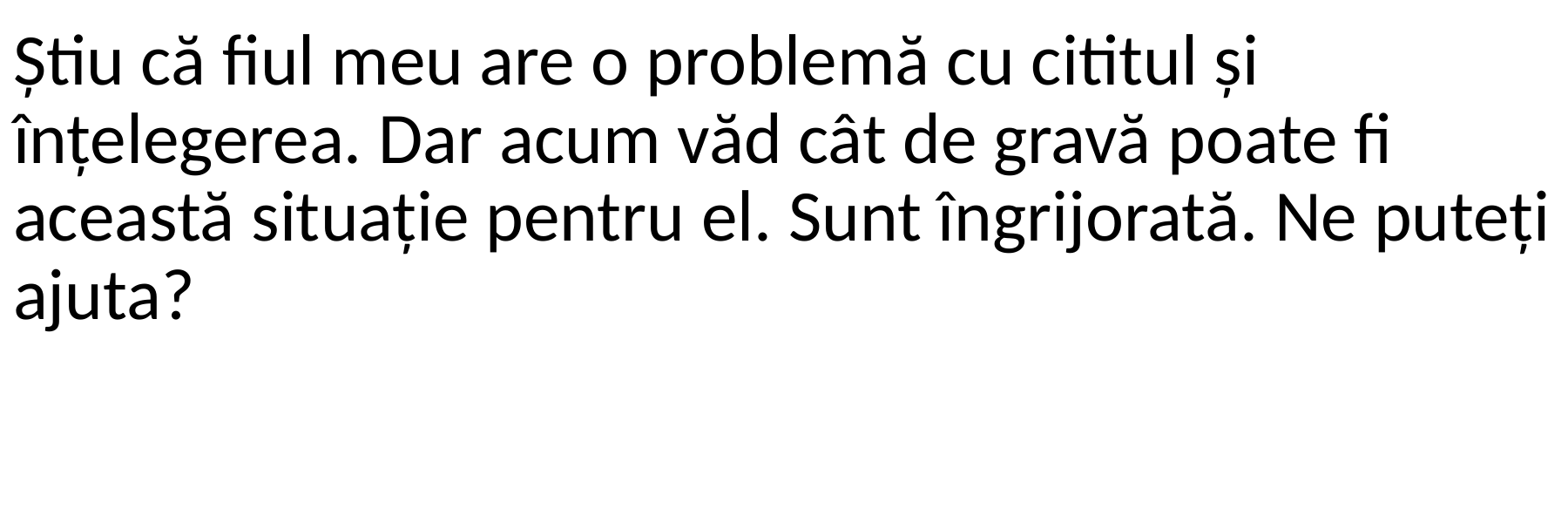

Știu că fiul meu are o problemă cu cititul și înțelegerea. Dar acum văd cât de gravă poate fi această situație pentru el. Sunt îngrijorată. Ne puteți ajuta?